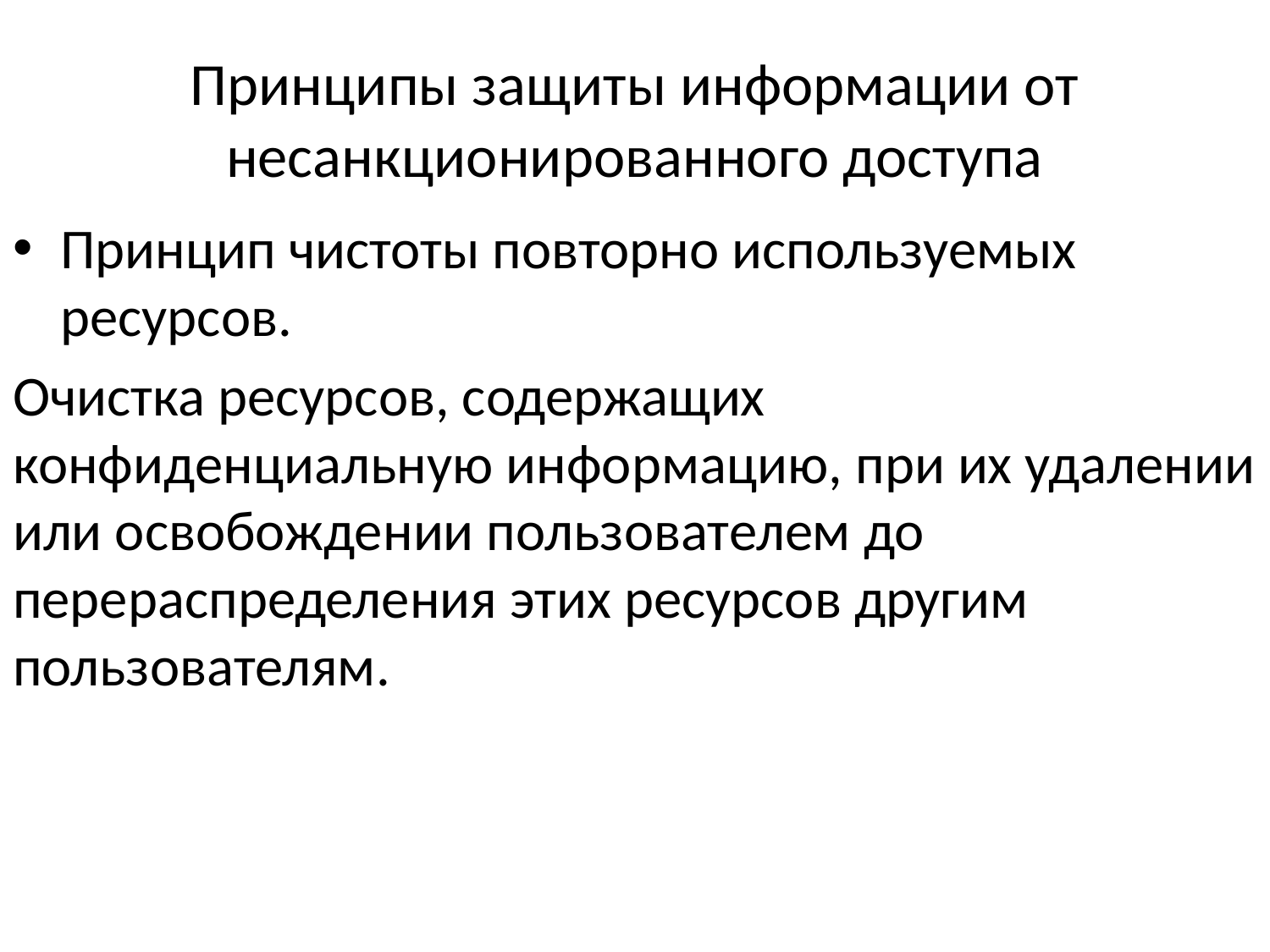

# Принципы защиты информации от несанкционированного доступа
Принцип чистоты повторно используемых ресурсов.
Очистка ресурсов, содержащих конфиденциальную информацию, при их удалении или освобождении пользователем до перераспределения этих ресурсов другим пользователям.